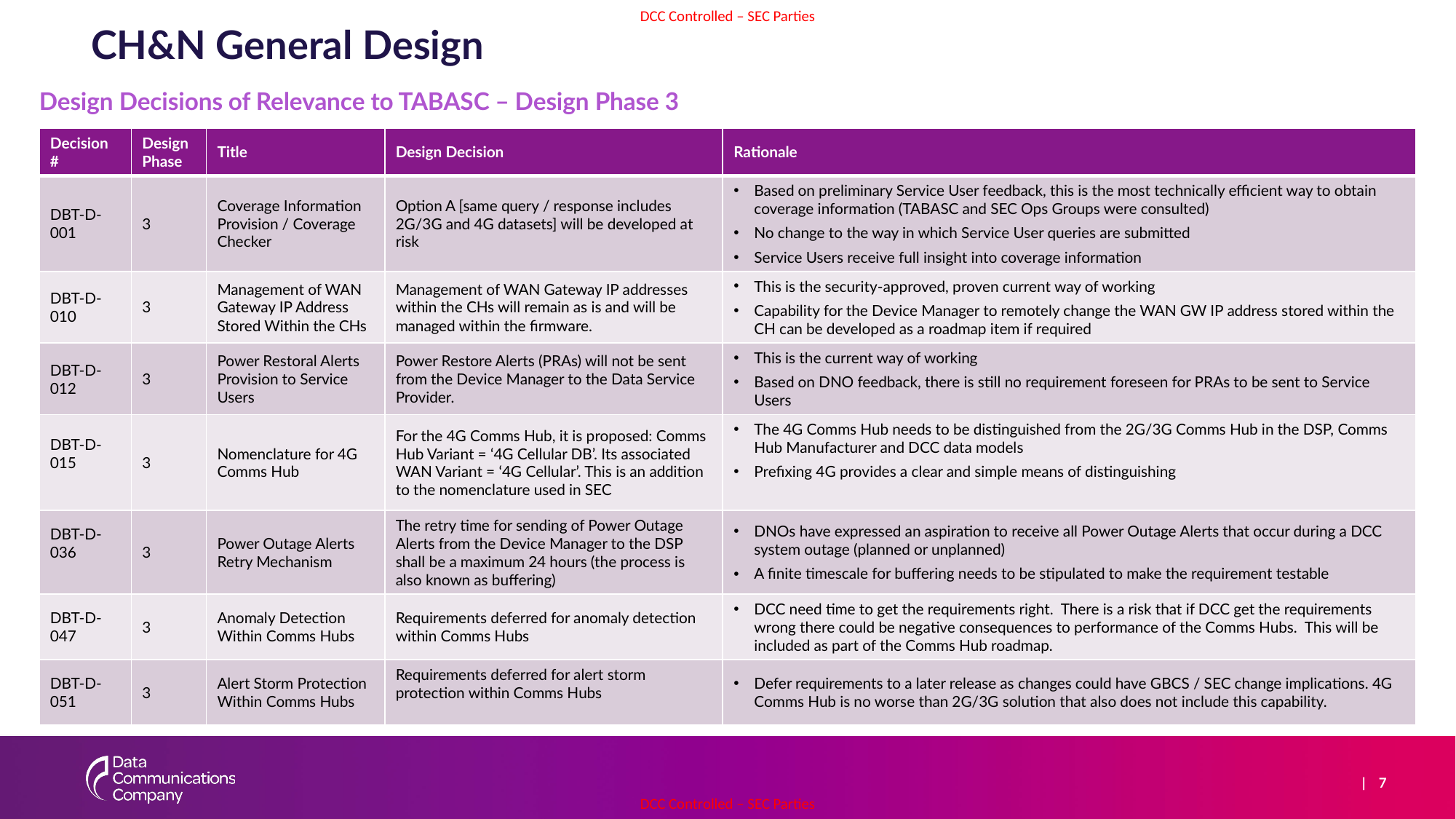

# CH&N General Design
Design Decisions of Relevance to TABASC – Design Phase 3
| Decision # | Design Phase | Title | Design Decision | Rationale |
| --- | --- | --- | --- | --- |
| DBT-D-001 | 3 | Coverage Information Provision / Coverage Checker | Option A [same query / response includes 2G/3G and 4G datasets] will be developed at risk | Based on preliminary Service User feedback, this is the most technically efficient way to obtain coverage information (TABASC and SEC Ops Groups were consulted) No change to the way in which Service User queries are submitted Service Users receive full insight into coverage information |
| DBT-D-010 | 3 | Management of WAN Gateway IP Address Stored Within the CHs | Management of WAN Gateway IP addresses within the CHs will remain as is and will be managed within the firmware. | This is the security-approved, proven current way of working Capability for the Device Manager to remotely change the WAN GW IP address stored within the CH can be developed as a roadmap item if required |
| DBT-D-012 | 3 | Power Restoral Alerts Provision to Service Users | Power Restore Alerts (PRAs) will not be sent from the Device Manager to the Data Service Provider. | This is the current way of working Based on DNO feedback, there is still no requirement foreseen for PRAs to be sent to Service Users |
| DBT-D-015 | 3 | Nomenclature for 4G Comms Hub | For the 4G Comms Hub, it is proposed: Comms Hub Variant = ‘4G Cellular DB’. Its associated WAN Variant = ‘4G Cellular’. This is an addition to the nomenclature used in SEC | The 4G Comms Hub needs to be distinguished from the 2G/3G Comms Hub in the DSP, Comms Hub Manufacturer and DCC data models Prefixing 4G provides a clear and simple means of distinguishing |
| DBT-D-036 | 3 | Power Outage Alerts Retry Mechanism | The retry time for sending of Power Outage Alerts from the Device Manager to the DSP shall be a maximum 24 hours (the process is also known as buffering) | DNOs have expressed an aspiration to receive all Power Outage Alerts that occur during a DCC system outage (planned or unplanned) A finite timescale for buffering needs to be stipulated to make the requirement testable |
| DBT-D-047 | 3 | Anomaly Detection Within Comms Hubs | Requirements deferred for anomaly detection within Comms Hubs | DCC need time to get the requirements right. There is a risk that if DCC get the requirements wrong there could be negative consequences to performance of the Comms Hubs. This will be included as part of the Comms Hub roadmap. |
| DBT-D-051 | 3 | Alert Storm Protection Within Comms Hubs | Requirements deferred for alert storm protection within Comms Hubs | Defer requirements to a later release as changes could have GBCS / SEC change implications. 4G Comms Hub is no worse than 2G/3G solution that also does not include this capability. |